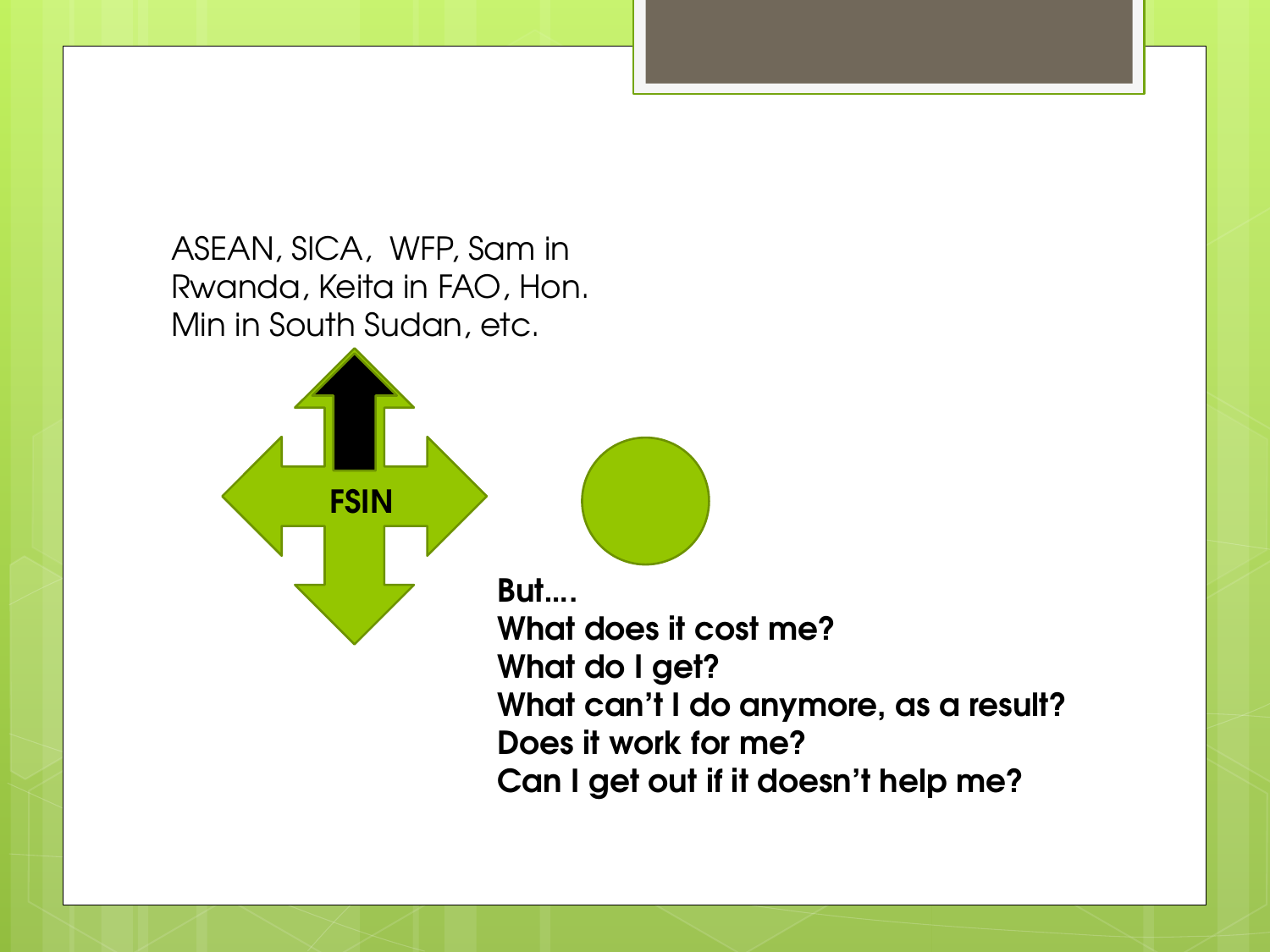

ASEAN, SICA,  WFP, Sam in Rwanda, Keita in FAO, Hon. Min in South Sudan, etc.

FSIN

But….
What does it cost me?
What do I get?
What can’t I do anymore, as a result?
Does it work for me?
Can I get out if it doesn’t help me?